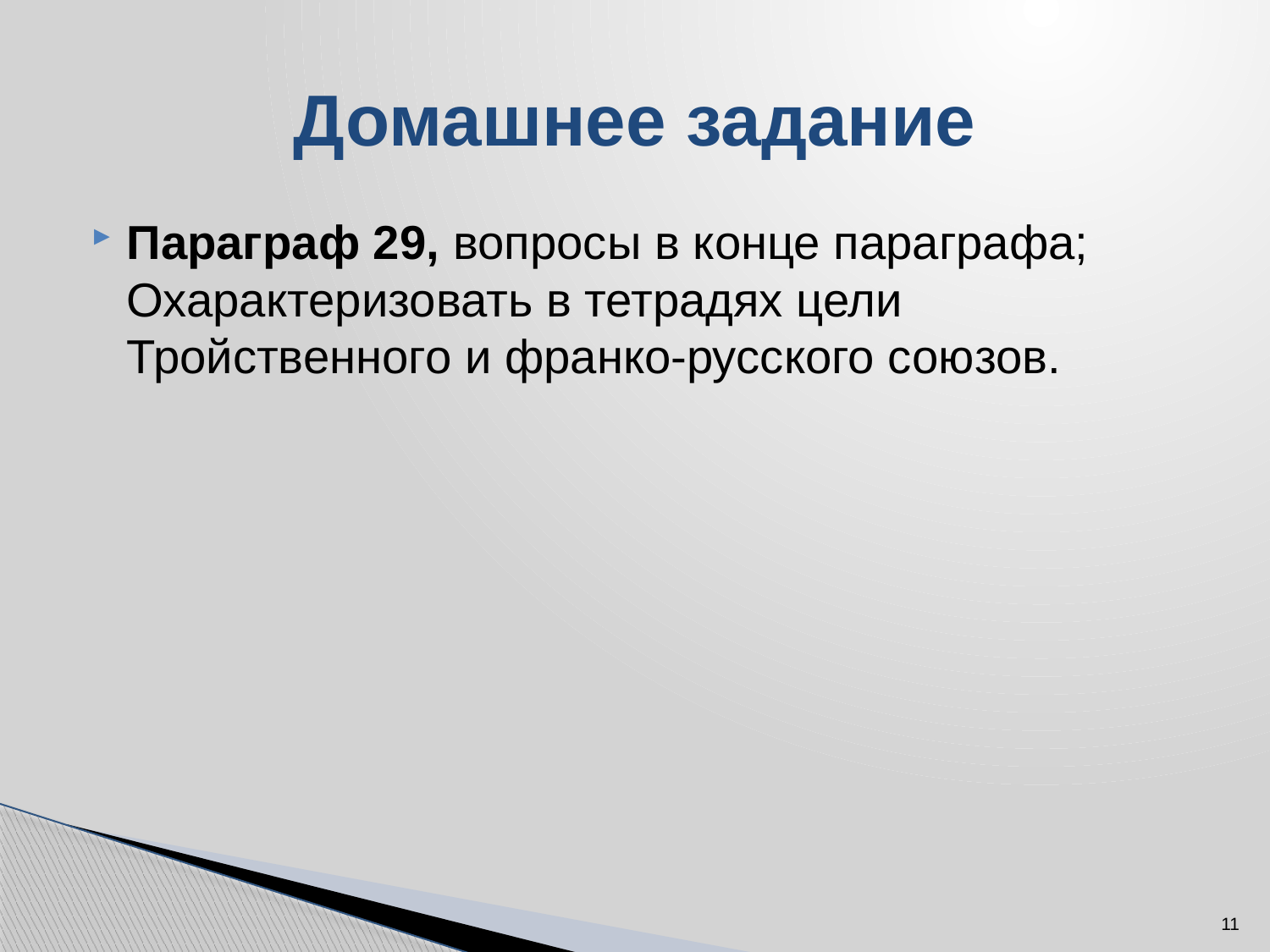

# Домашнее задание
Параграф 29, вопросы в конце параграфа; Охарактеризовать в тетрадях цели Тройственного и франко-русского союзов.
11